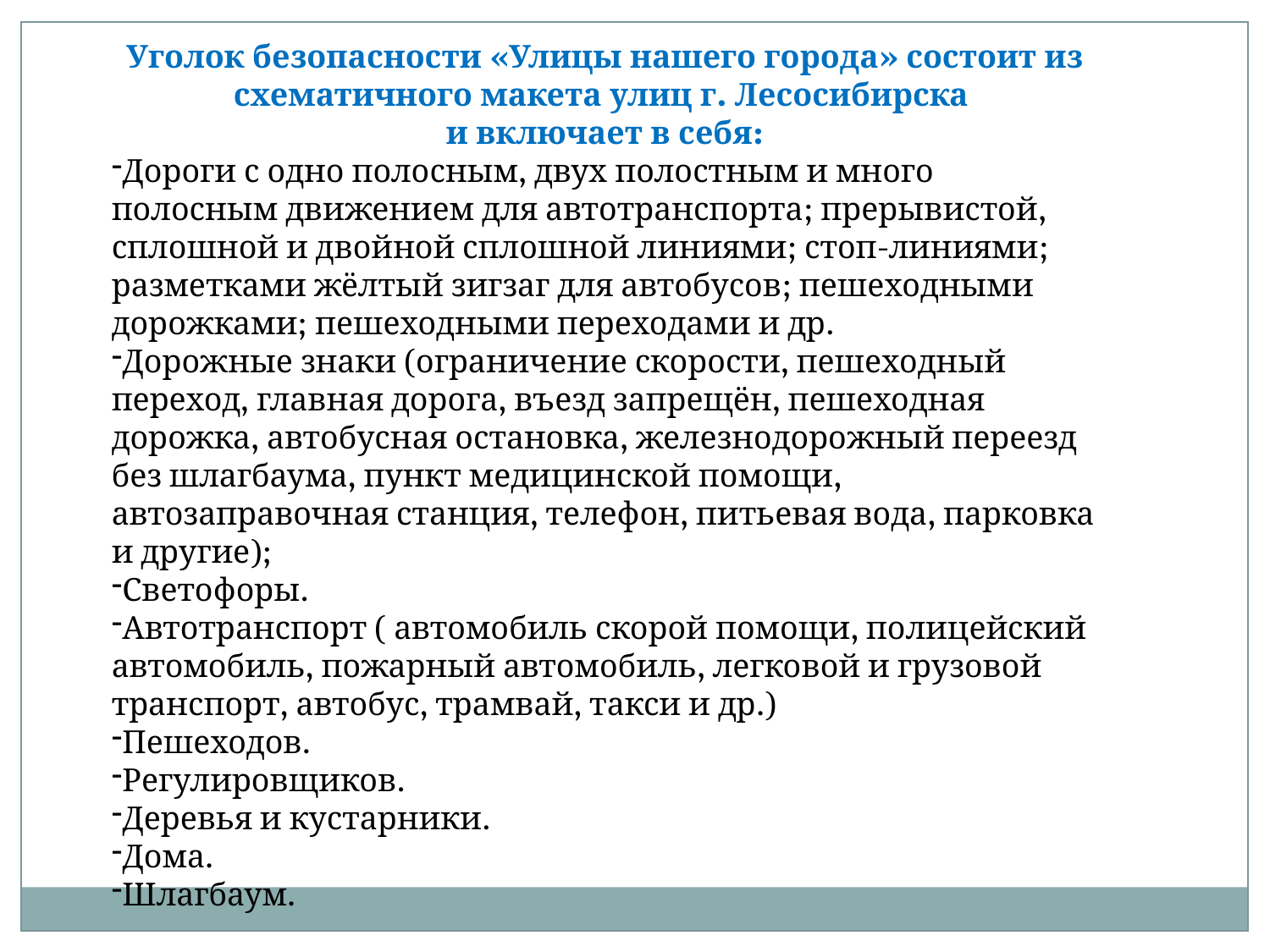

Уголок безопасности «Улицы нашего города» состоит из схематичного макета улиц г. Лесосибирска
и включает в себя:
Дороги с одно полосным, двух полостным и много полосным движением для автотранспорта; прерывистой, сплошной и двойной сплошной линиями; стоп-линиями; разметками жёлтый зигзаг для автобусов; пешеходными дорожками; пешеходными переходами и др.
Дорожные знаки (ограничение скорости, пешеходный переход, главная дорога, въезд запрещён, пешеходная дорожка, автобусная остановка, железнодорожный переезд без шлагбаума, пункт медицинской помощи, автозаправочная станция, телефон, питьевая вода, парковка и другие);
Светофоры.
Автотранспорт ( автомобиль скорой помощи, полицейский автомобиль, пожарный автомобиль, легковой и грузовой транспорт, автобус, трамвай, такси и др.)
Пешеходов.
Регулировщиков.
Деревья и кустарники.
Дома.
Шлагбаум.